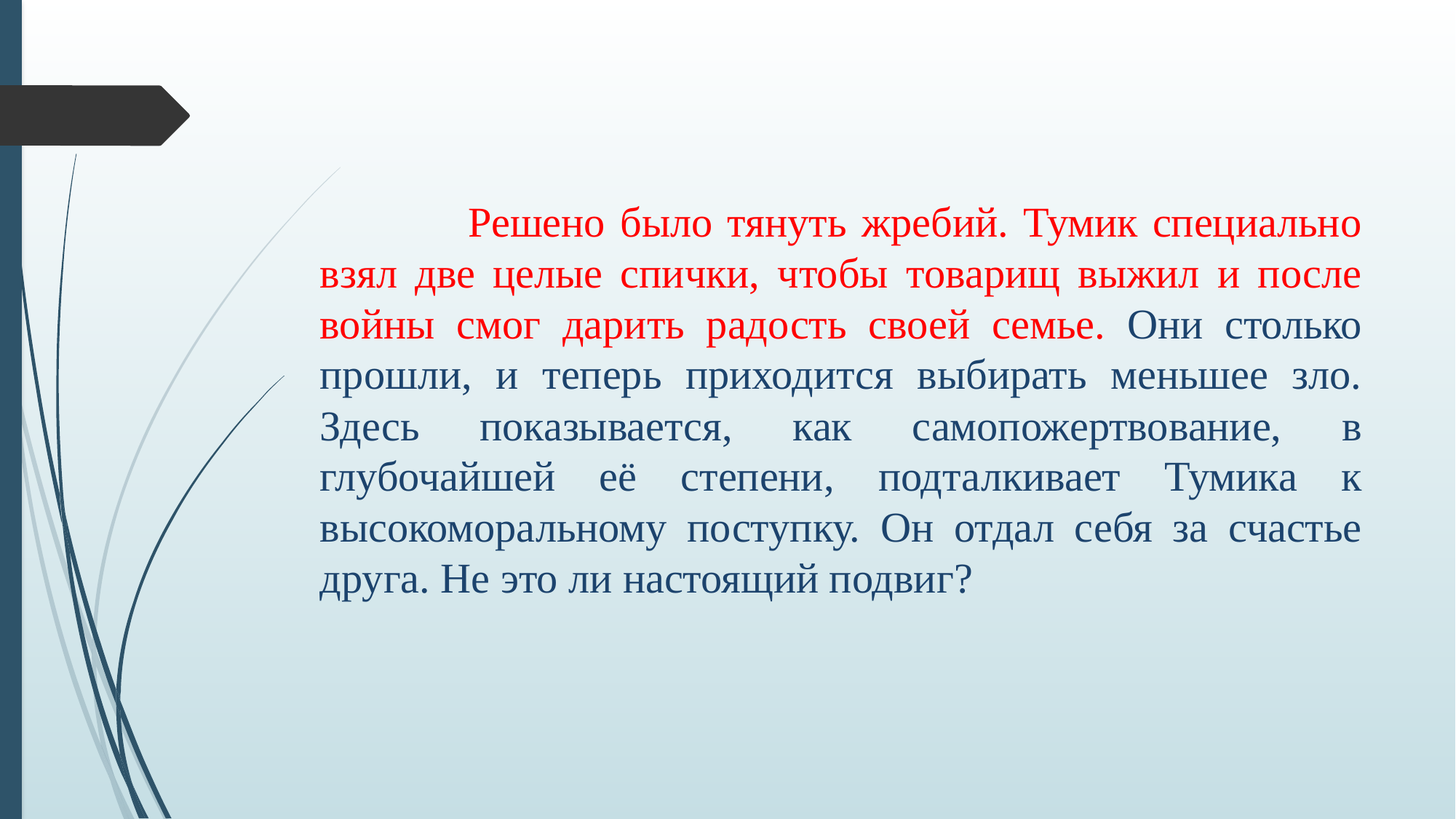

Решено было тянуть жребий. Тумик специально взял две целые спички, чтобы товарищ выжил и после войны смог дарить радость своей семье. Они столько прошли, и теперь приходится выбирать меньшее зло. Здесь показывается, как самопожертвование, в глубочайшей её степени, подталкивает Тумика к высокоморальному поступку. Он отдал себя за счастье друга. Не это ли настоящий подвиг?